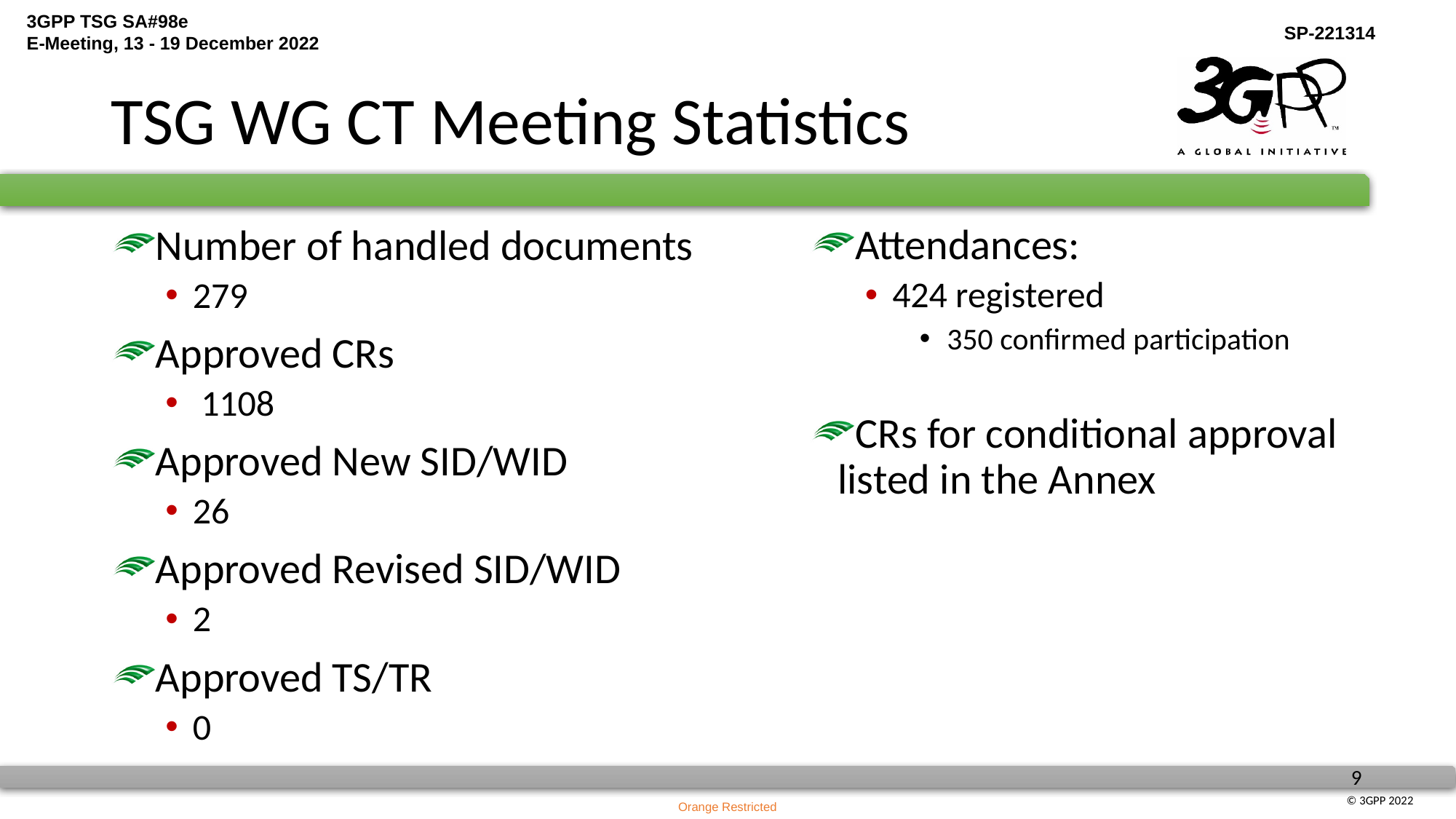

# TSG WG CT Meeting Statistics
Attendances:
424 registered
350 confirmed participation

CRs for conditional approval listed in the Annex
Number of handled documents
279
Approved CRs
 1108
Approved New SID/WID
26
Approved Revised SID/WID
2
Approved TS/TR
0